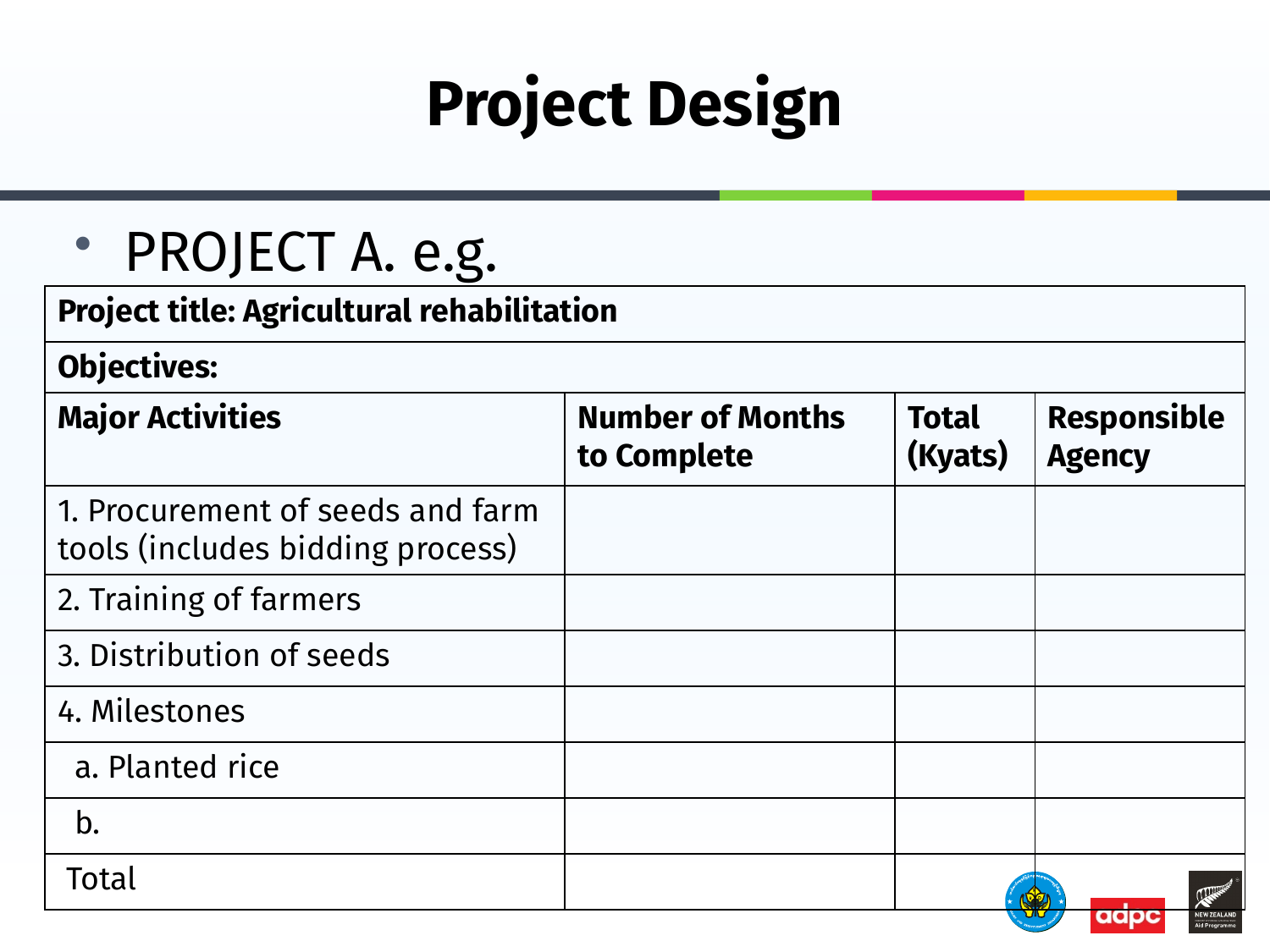

# Project Design
PROJECT A. e.g.
| Project title: Agricultural rehabilitation |  |  |  |
| --- | --- | --- | --- |
| Objectives: |  |  |  |
| Major Activities | Number of Months to Complete | Total (Kyats) | Responsible Agency |
| 1. Procurement of seeds and farm tools (includes bidding process) |  |  |  |
| 2. Training of farmers |  |  |  |
| 3. Distribution of seeds |  |  |  |
| 4. Milestones |  |  |  |
| a. Planted rice |  |  |  |
| b. |  |  |  |
| Total |  |  |  |